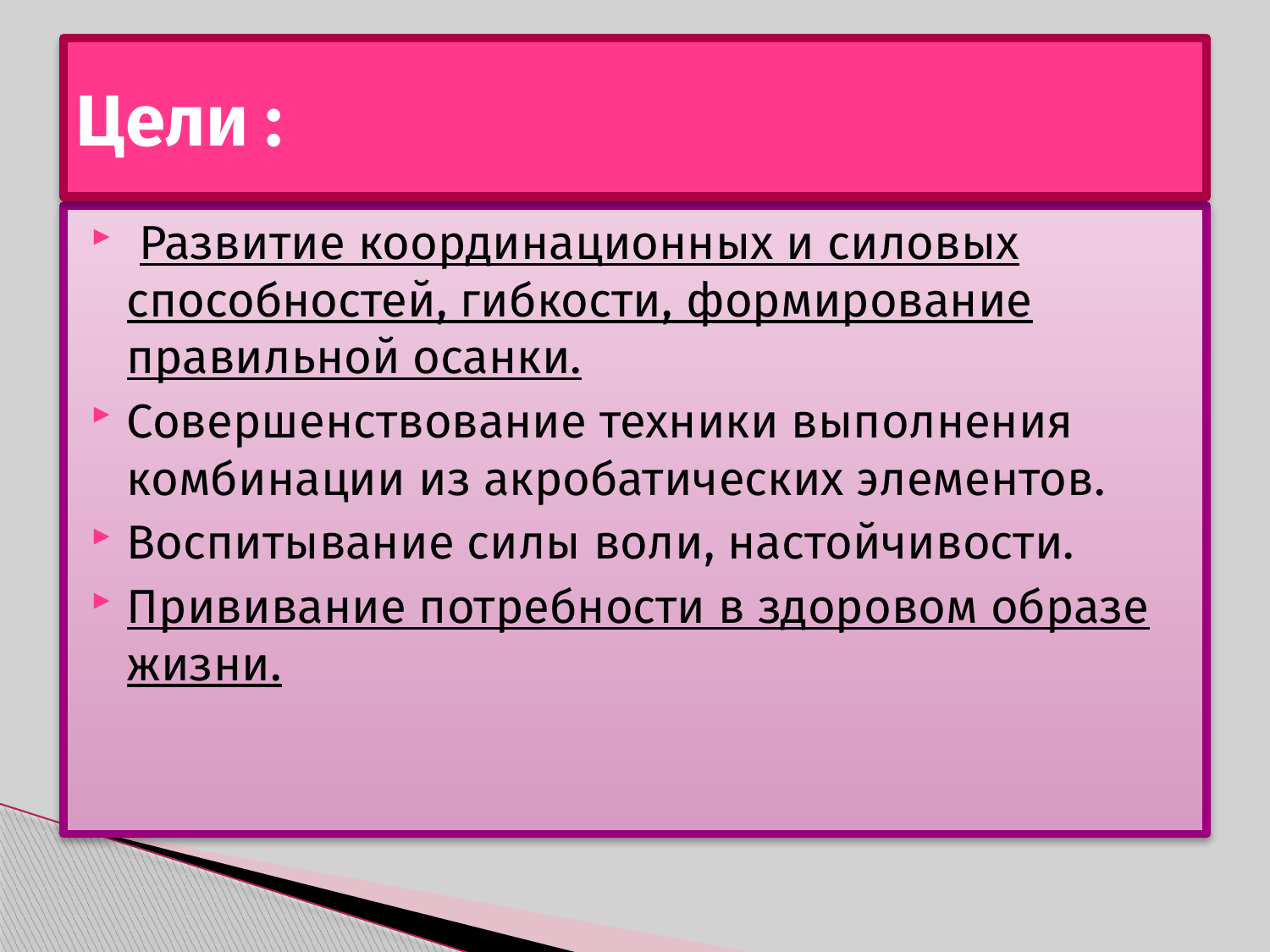

# Цели :
 Развитие координационных и силовых способностей, гибкости, формирование правильной осанки.
Совершенствование техники выполнения комбинации из акробатических элементов.
Воспитывание силы воли, настойчивости.
Прививание потребности в здоровом образе жизни.